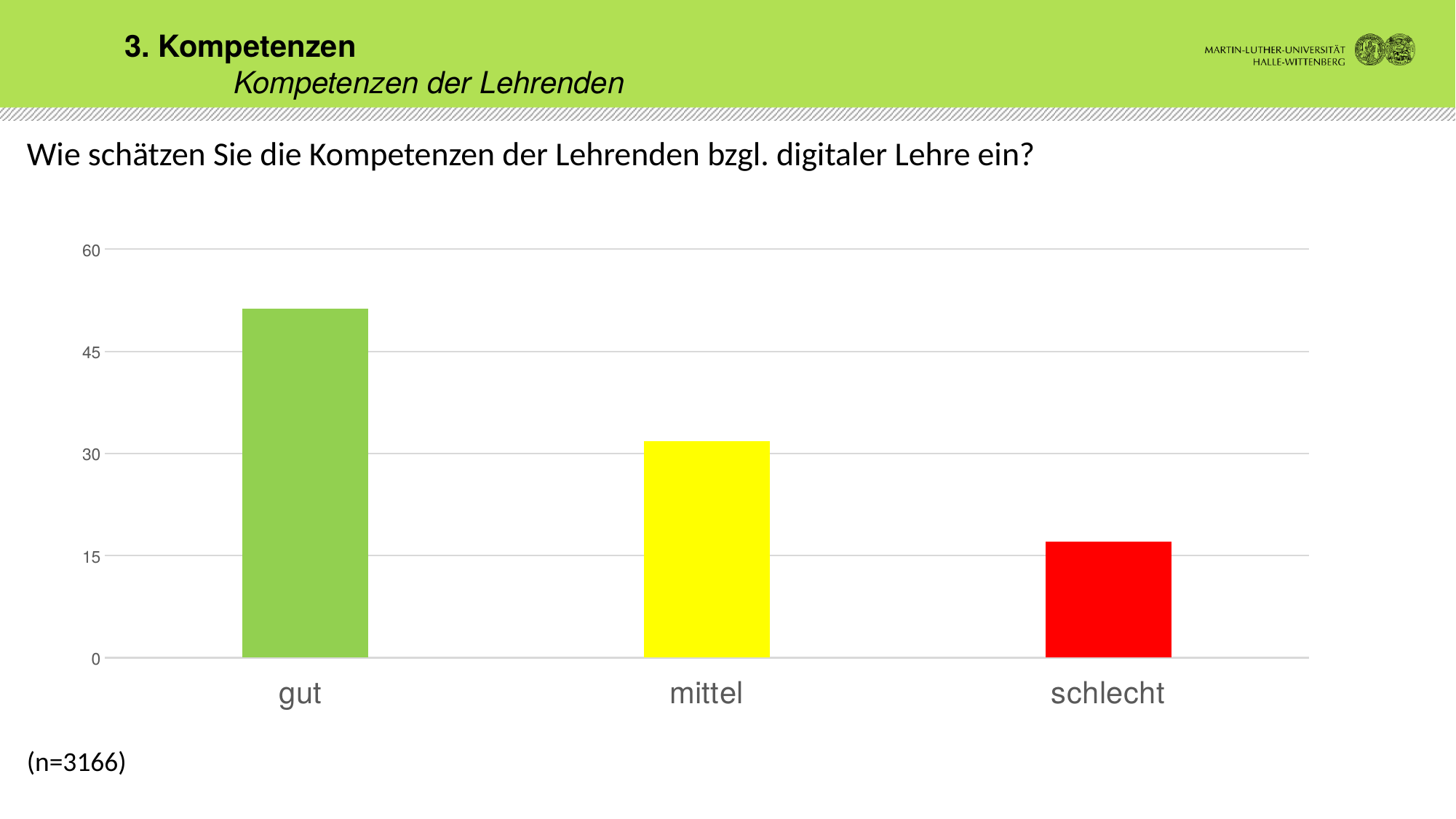

3. Kompetenzen
    	Kompetenzen der Lehrenden
# Wie schätzen Sie die Kompetenzen der Lehrenden bzgl. digitaler Lehre ein? (n=3166)

### Chart

| Category | Datenreihe 1 |
|---|---|
| gut  | 51.2 |
| mittel | 31.8 |
| schlecht | 17.0 |